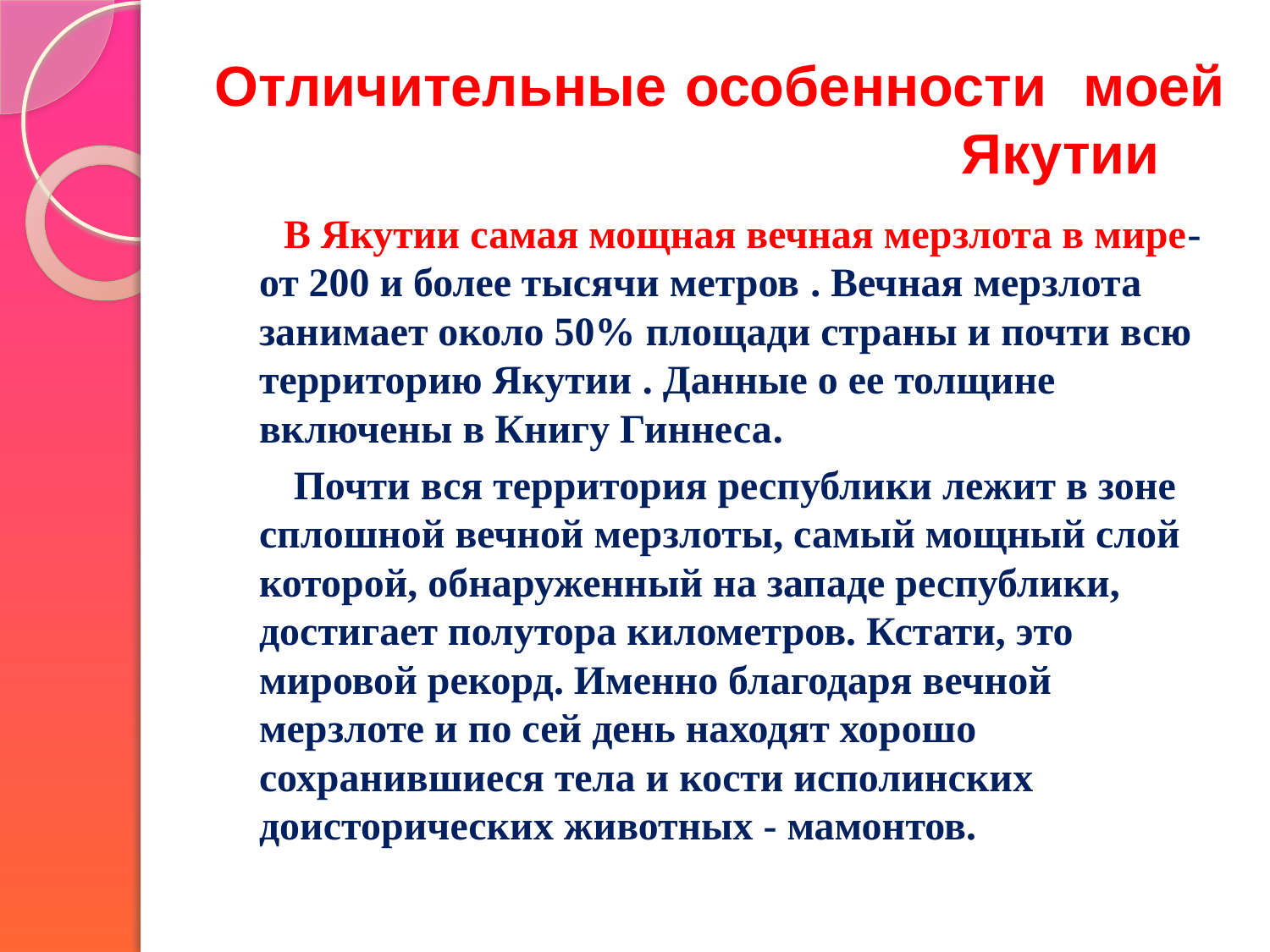

# Отличительные особенности  моей                                      Якутии
      В Якутии самая мощная вечная мерзлота в мире- от 200 и более тысячи метров . Вечная мерзлота занимает около 50% площади страны и почти всю территорию Якутии . Данные о ее толщине включены в Книгу Гиннеса.
       Почти вся территория республики лежит в зоне сплошной вечной мерзлоты, самый мощный слой которой, обнаруженный на западе республики, достигает полутора километров. Кстати, это мировой рекорд. Именно благодаря вечной мерзлоте и по сей день находят хорошо сохранившиеся тела и кости исполинских доисторических животных - мамонтов.